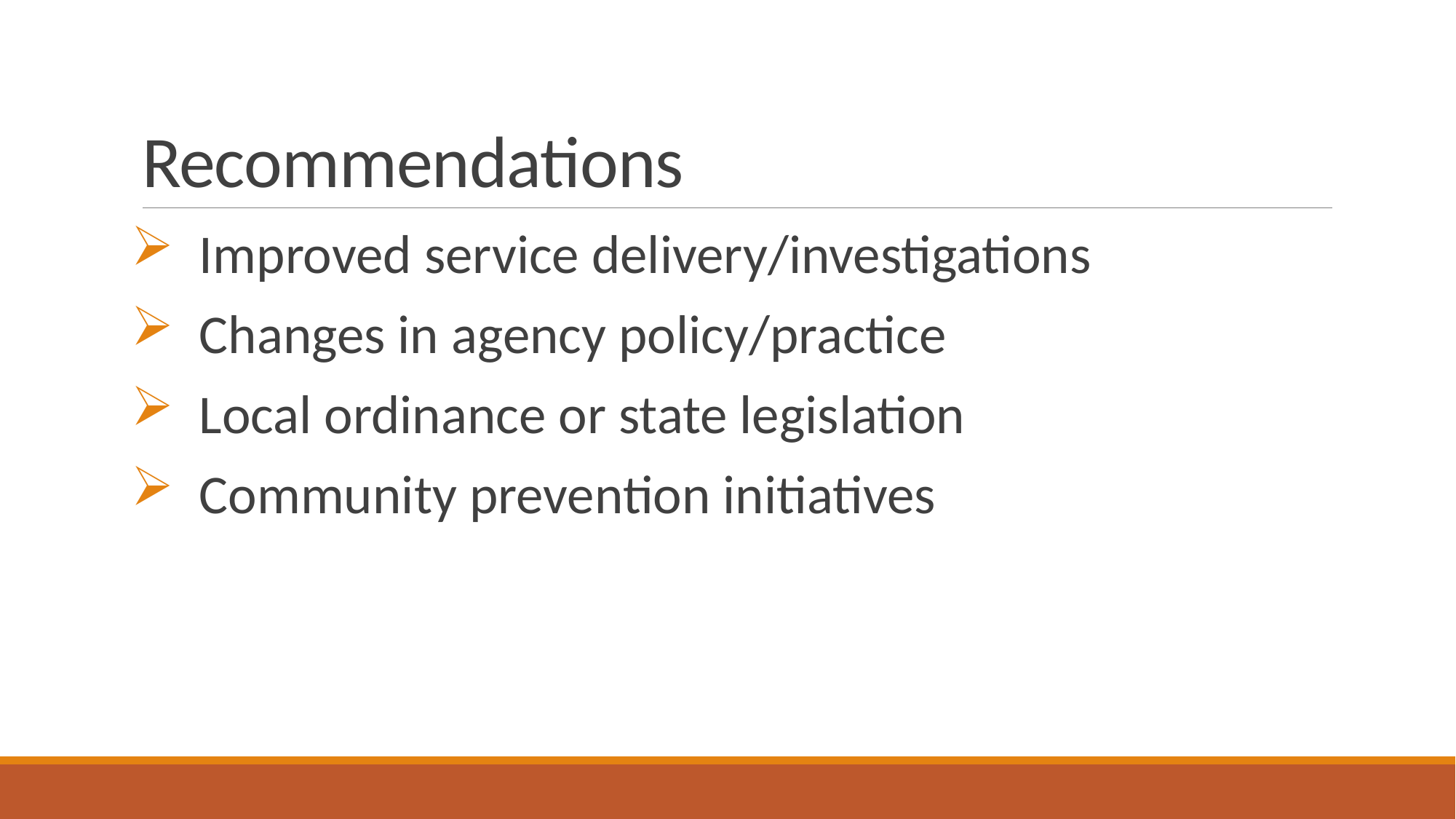

# Recommendations
  Improved service delivery/investigations
  Changes in agency policy/practice
  Local ordinance or state legislation
  Community prevention initiatives